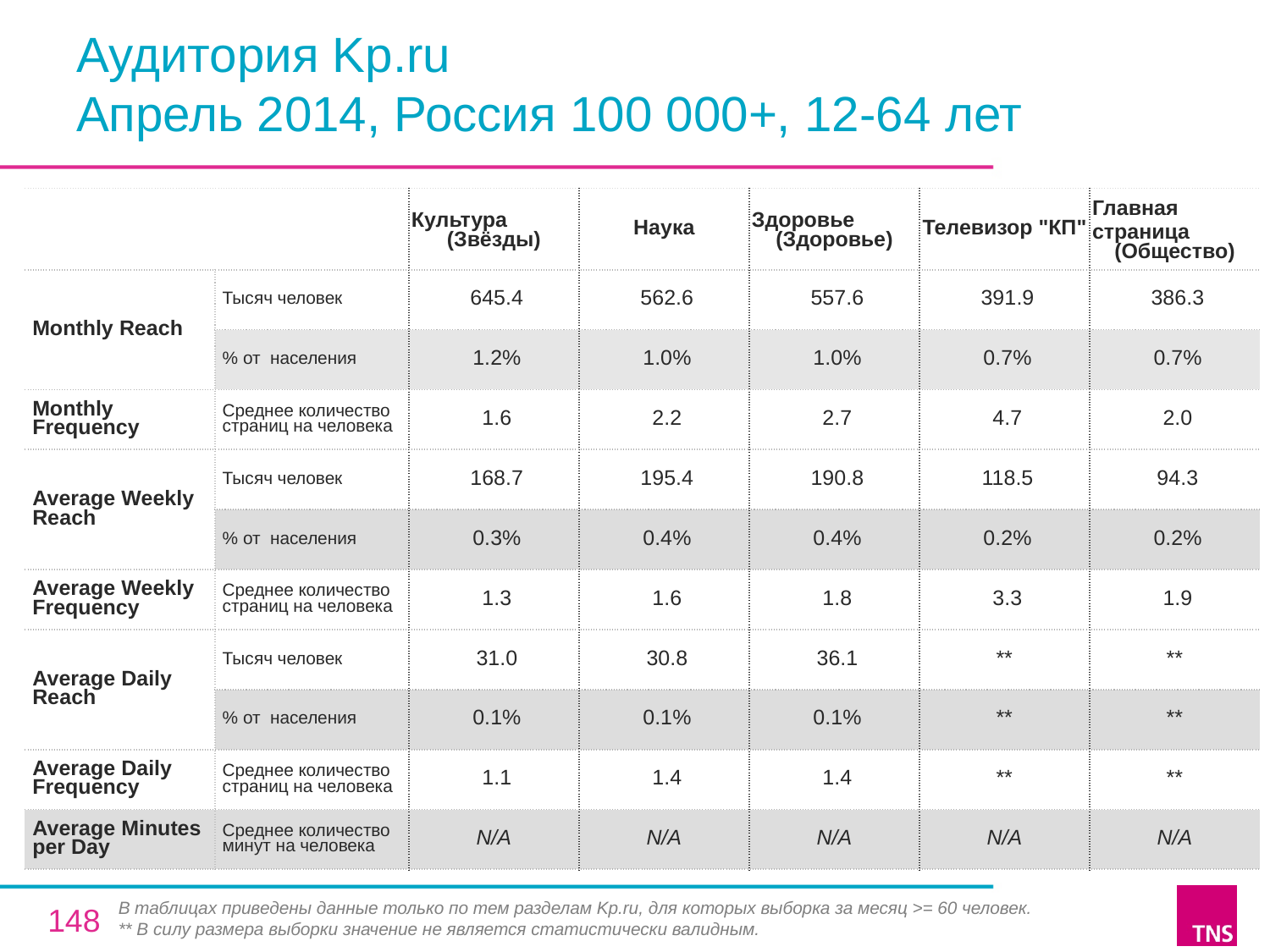

# Аудитория Kp.ru Апрель 2014, Россия 100 000+, 12-64 лет
|  |  | Культура (Звёзды) | Наука | Здоровье (Здоровье) | Телевизор "КП" | Главная страница (Общество) |
| --- | --- | --- | --- | --- | --- | --- |
| Monthly Reach | Тысяч человек | 645.4 | 562.6 | 557.6 | 391.9 | 386.3 |
|  | % от населения | 1.2% | 1.0% | 1.0% | 0.7% | 0.7% |
| Monthly Frequency | Среднее количество страниц на человека | 1.6 | 2.2 | 2.7 | 4.7 | 2.0 |
| Average Weekly Reach | Тысяч человек | 168.7 | 195.4 | 190.8 | 118.5 | 94.3 |
|  | % от населения | 0.3% | 0.4% | 0.4% | 0.2% | 0.2% |
| Average Weekly Frequency | Среднее количество страниц на человека | 1.3 | 1.6 | 1.8 | 3.3 | 1.9 |
| Average Daily Reach | Тысяч человек | 31.0 | 30.8 | 36.1 | \*\* | \*\* |
|  | % от населения | 0.1% | 0.1% | 0.1% | \*\* | \*\* |
| Average Daily Frequency | Среднее количество страниц на человека | 1.1 | 1.4 | 1.4 | \*\* | \*\* |
| Average Minutes per Day | Среднее количество минут на человека | N/A | N/A | N/A | N/A | N/A |
В таблицах приведены данные только по тем разделам Kp.ru, для которых выборка за месяц >= 60 человек.
** В силу размера выборки значение не является статистически валидным.
148